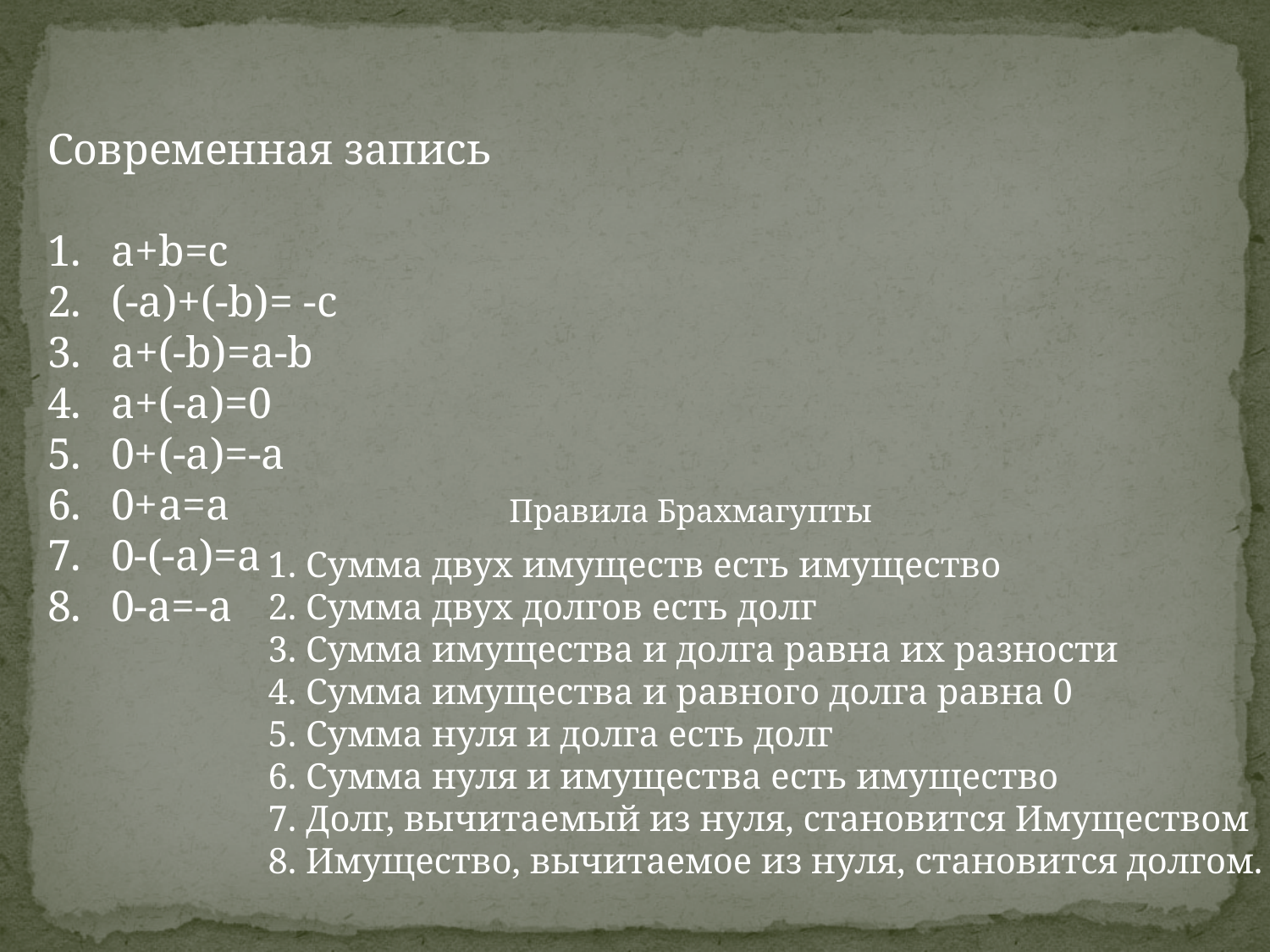

Современная запись
a+b=c
(-a)+(-b)= -c
a+(-b)=a-b
a+(-a)=0
0+(-a)=-a
0+a=a
0-(-a)=a
0-a=-a
Правила Брахмагупты
1. Сумма двух имуществ есть имущество
2. Сумма двух долгов есть долг
3. Сумма имущества и долга равна их разности
4. Сумма имущества и равного долга равна 0
5. Сумма нуля и долга есть долг
6. Сумма нуля и имущества есть имущество
7. Долг, вычитаемый из нуля, становится Имуществом
8. Имущество, вычитаемое из нуля, становится долгом.